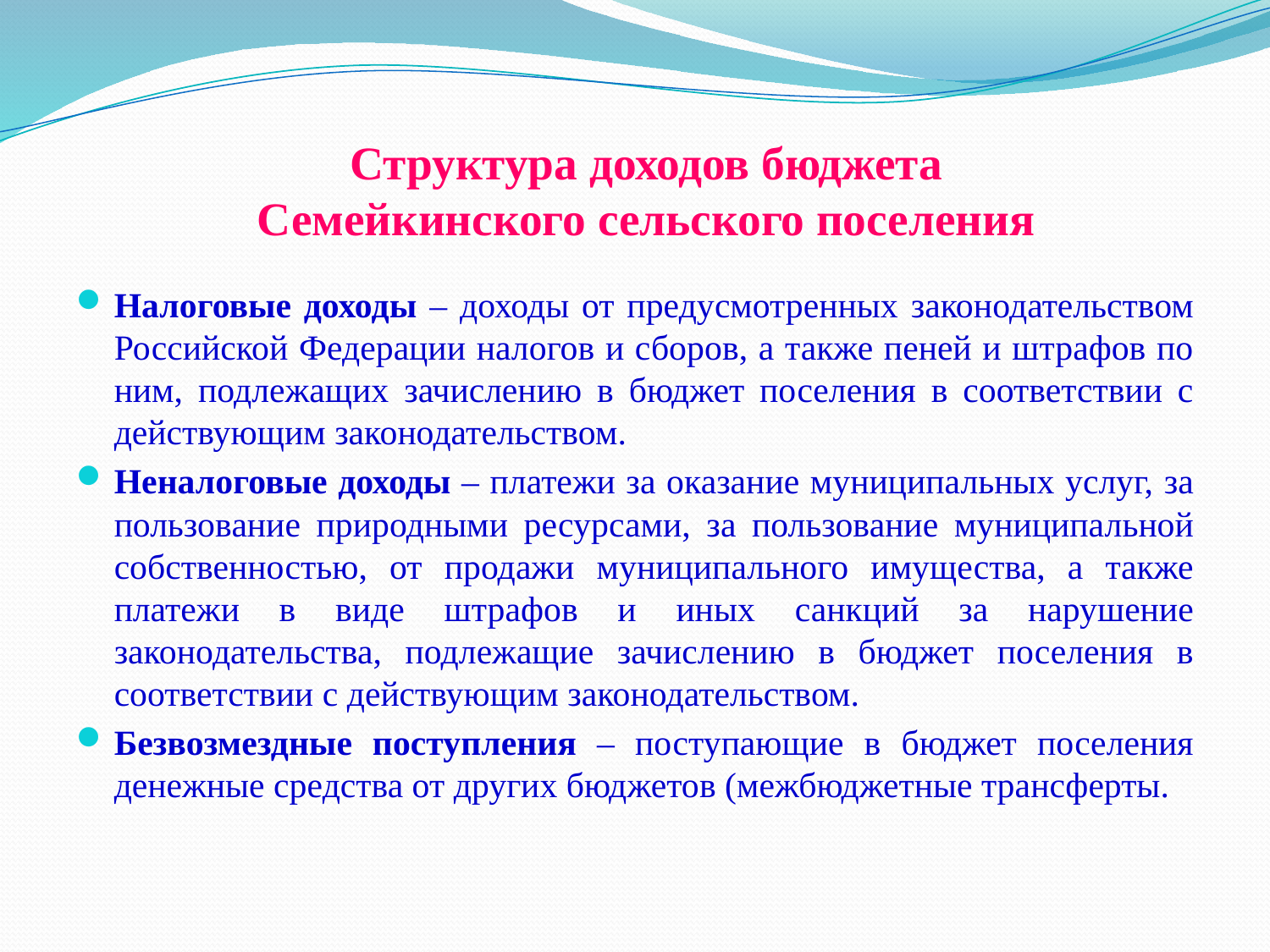

# Структура доходов бюджета Семейкинского сельского поселения
Налоговые доходы – доходы от предусмотренных законодательством Российской Федерации налогов и сборов, а также пеней и штрафов по ним, подлежащих зачислению в бюджет поселения в соответствии с действующим законодательством.
Неналоговые доходы – платежи за оказание муниципальных услуг, за пользование природными ресурсами, за пользование муниципальной собственностью, от продажи муниципального имущества, а также платежи в виде штрафов и иных санкций за нарушение законодательства, подлежащие зачислению в бюджет поселения в соответствии с действующим законодательством.
Безвозмездные поступления – поступающие в бюджет поселения денежные средства от других бюджетов (межбюджетные трансферты.